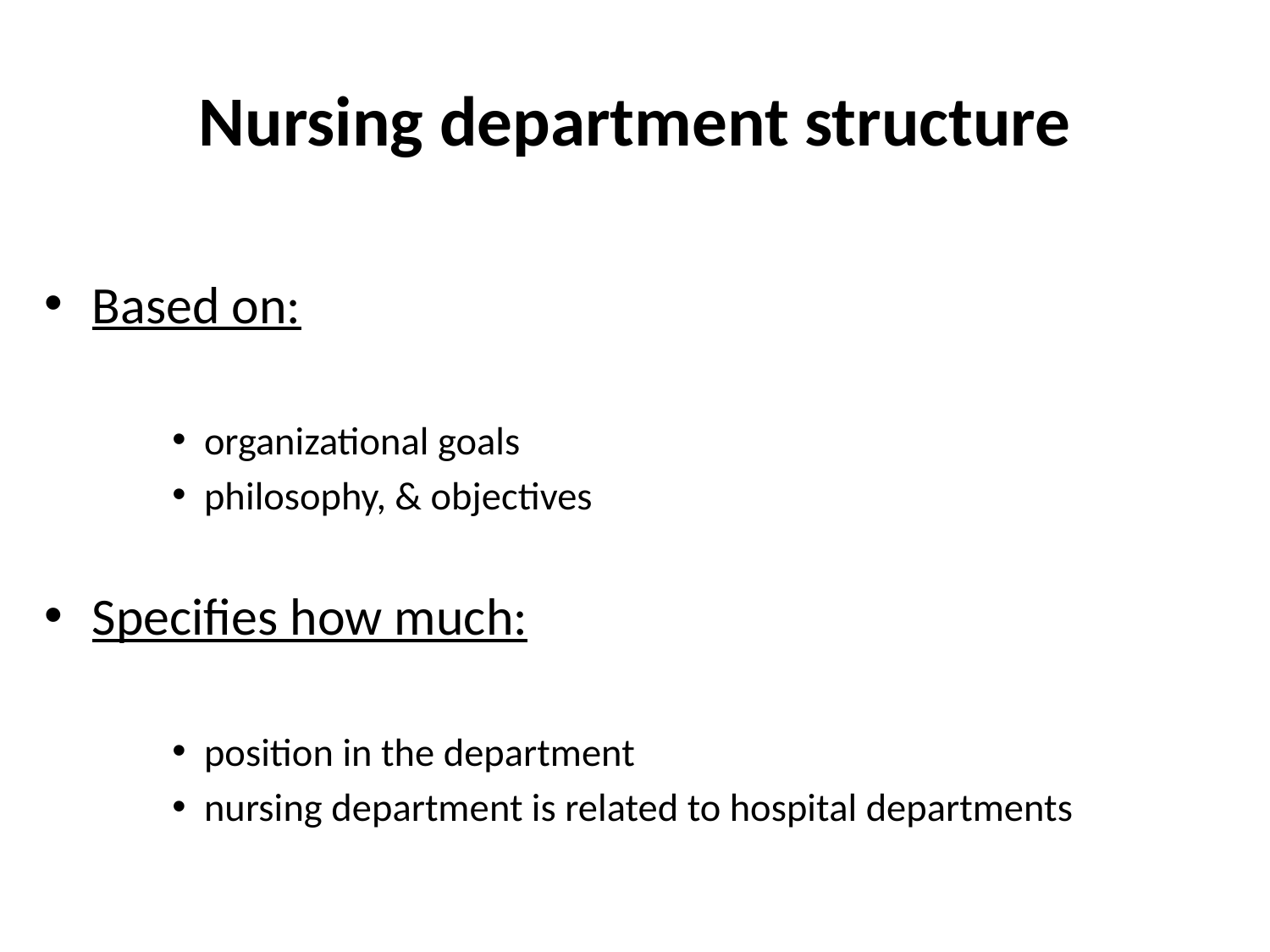

# Nursing department structure
Based on:

organizational goals
philosophy, & objectives

Specifies how much:

position in the department
nursing department is related to hospital departments